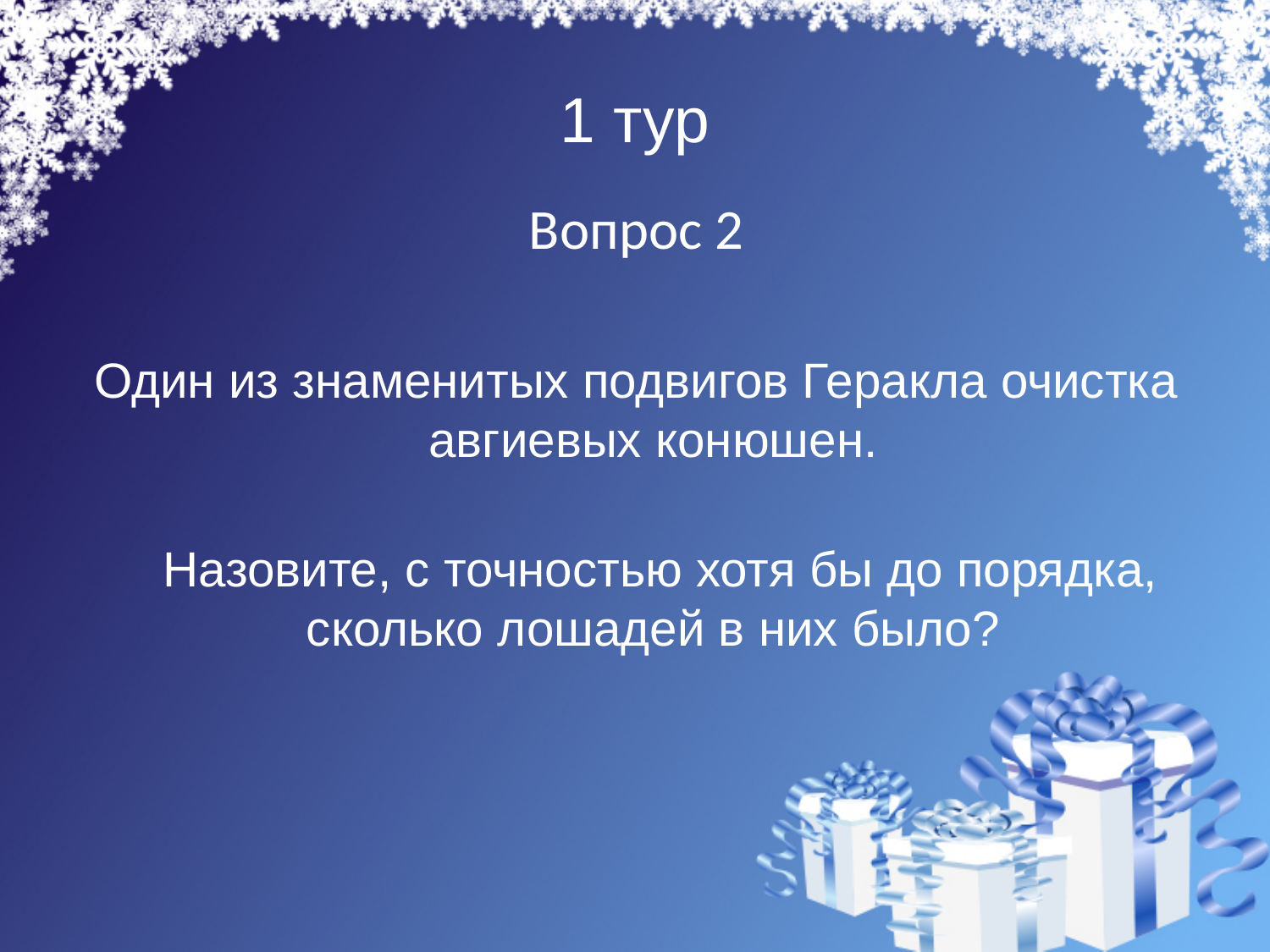

# 1 тур
Вопрос 2

Один из знаменитых подвигов Геракла очистка авгиевых конюшен.
Назовите, с точностью хотя бы до порядка, сколько лошадей в них было?